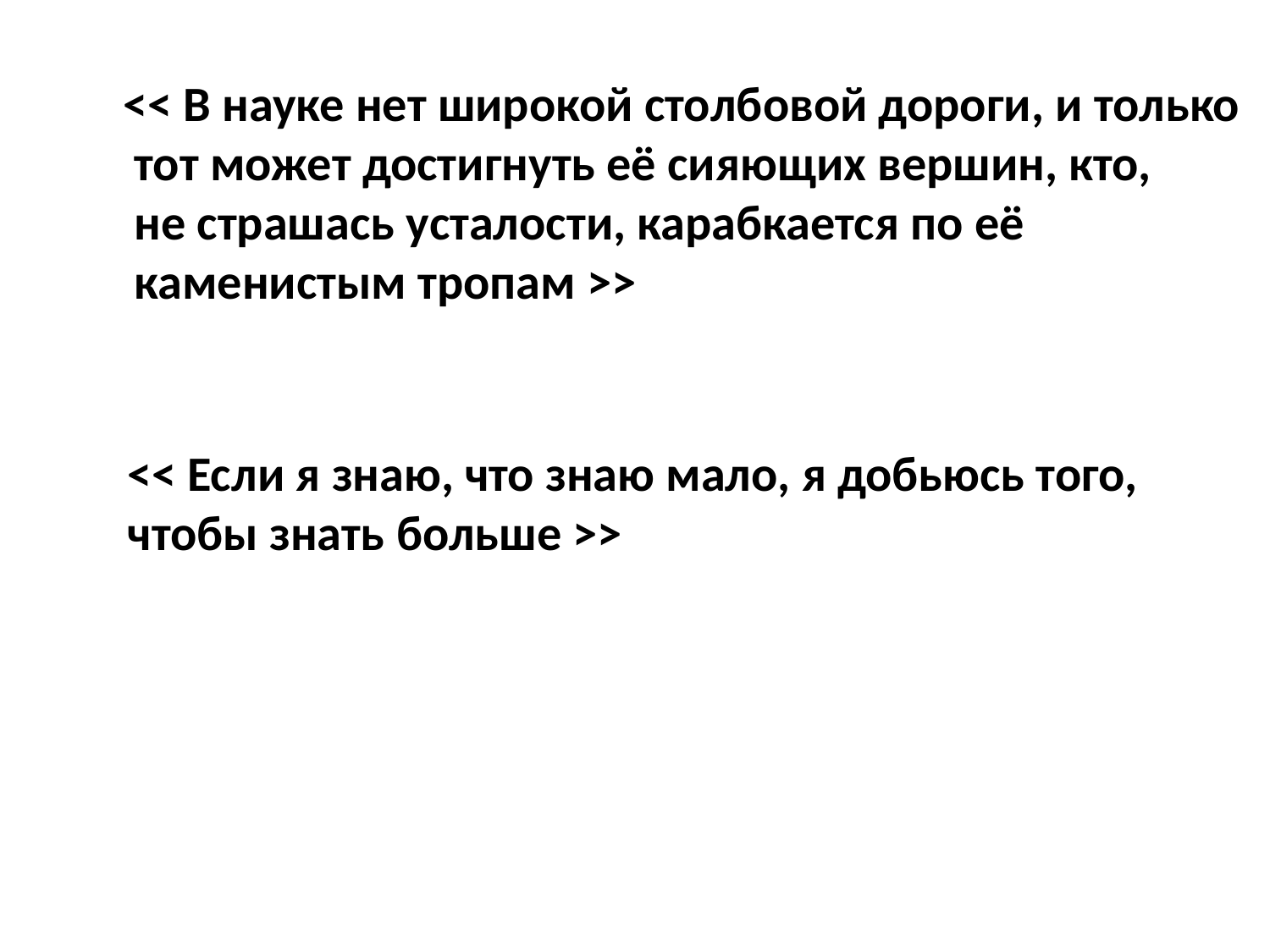

<< В науке нет широкой столбовой дороги, и только
 тот может достигнуть её сияющих вершин, кто,
 не страшась усталости, карабкается по её
 каменистым тропам >>
<< Если я знаю, что знаю мало, я добьюсь того, чтобы знать больше >>